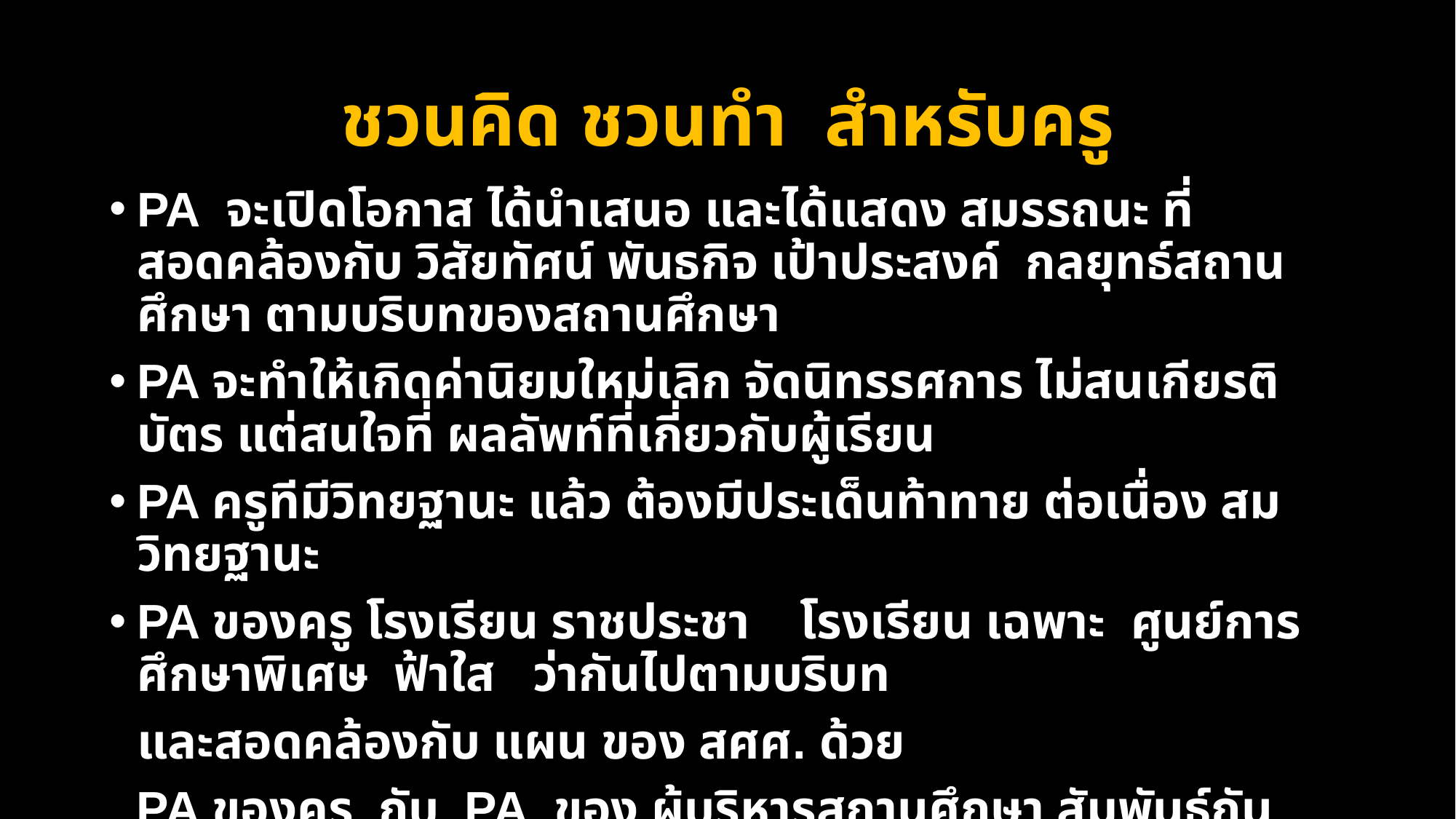

# ชวนคิด ชวนทำ  สำหรับครู
PA  จะเปิดโอกาส ได้นำเสนอ และได้แสดง สมรรถนะ ที่สอดคล้องกับ วิสัยทัศน์ พันธกิจ เป้าประสงค์  กลยุทธ์สถานศึกษา ตามบริบทของสถานศึกษา
PA จะทำให้เกิดค่านิยมใหม่เลิก จัดนิทรรศการ ไม่สนเกียรติบัตร แต่สนใจที่ ผลลัพท์ที่เกี่ยวกับผู้เรียน
PA ครูทีมีวิทยฐานะ แล้ว ต้องมีประเด็นท้าทาย ต่อเนื่อง สมวิทยฐานะ
PA ของครู โรงเรียน ราชประชา    โรงเรียน เฉพาะ  ศูนย์การศึกษาพิเศษ  ฟ้าใส   ว่ากันไปตามบริบท
	และสอดคล้องกับ แผน ของ สศศ. ด้วย
  PA ของครู  กับ  PA  ของ ผู้บริหารสถานศึกษา สัมพันธ์กัน เชื่อมโยงกัน